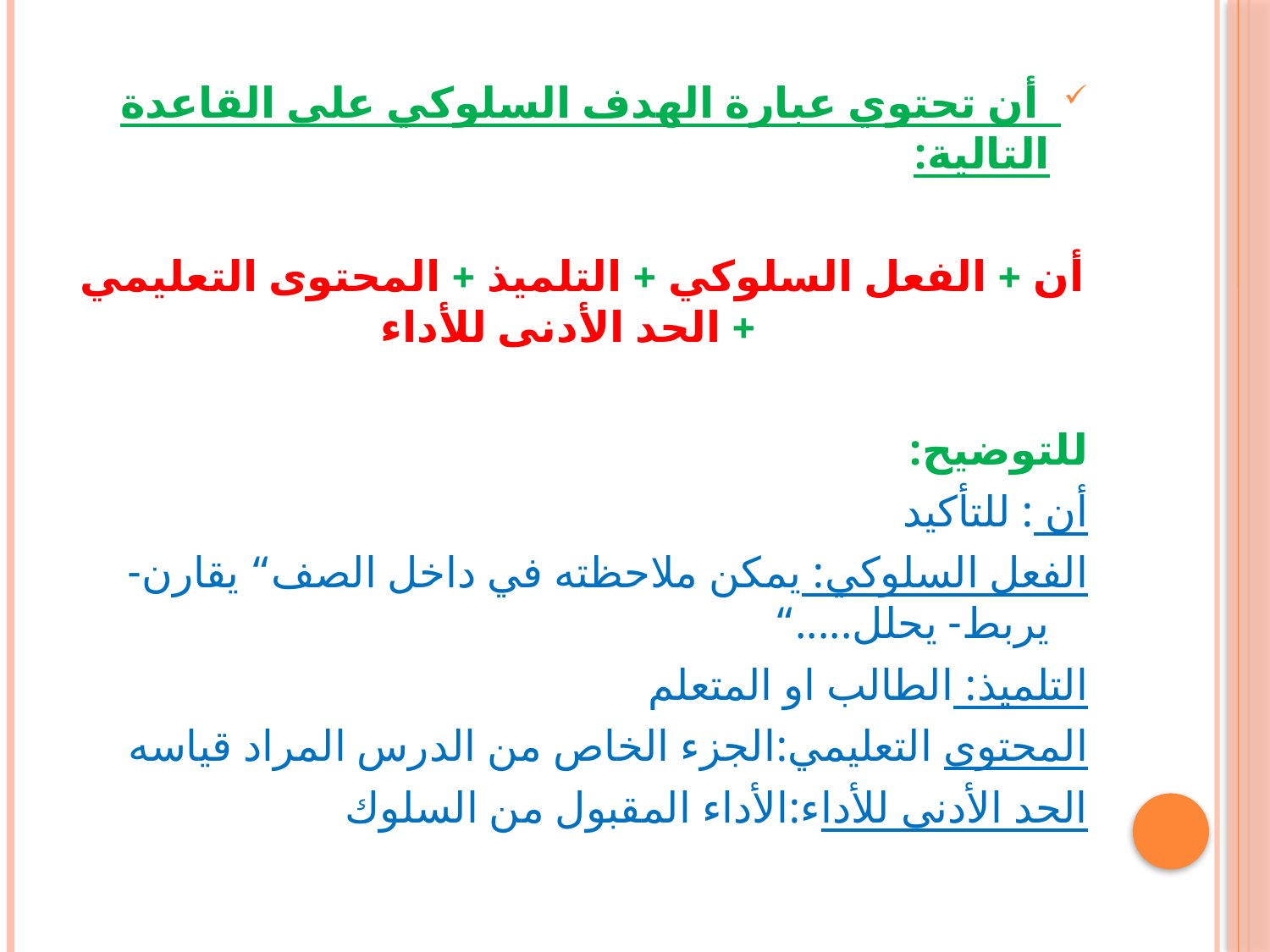

أن تحتوي عبارة الهدف السلوكي على القاعدة التالية:

أن + الفعل السلوكي + التلميذ + المحتوى التعليمي + الحد الأدنى للأداء

للتوضيح:
أن : للتأكيد
الفعل السلوكي: يمكن ملاحظته في داخل الصف“ يقارن-يربط- يحلل.....“
التلميذ: الطالب او المتعلم
المحتوى التعليمي:الجزء الخاص من الدرس المراد قياسه
الحد الأدنى للأداء:الأداء المقبول من السلوك